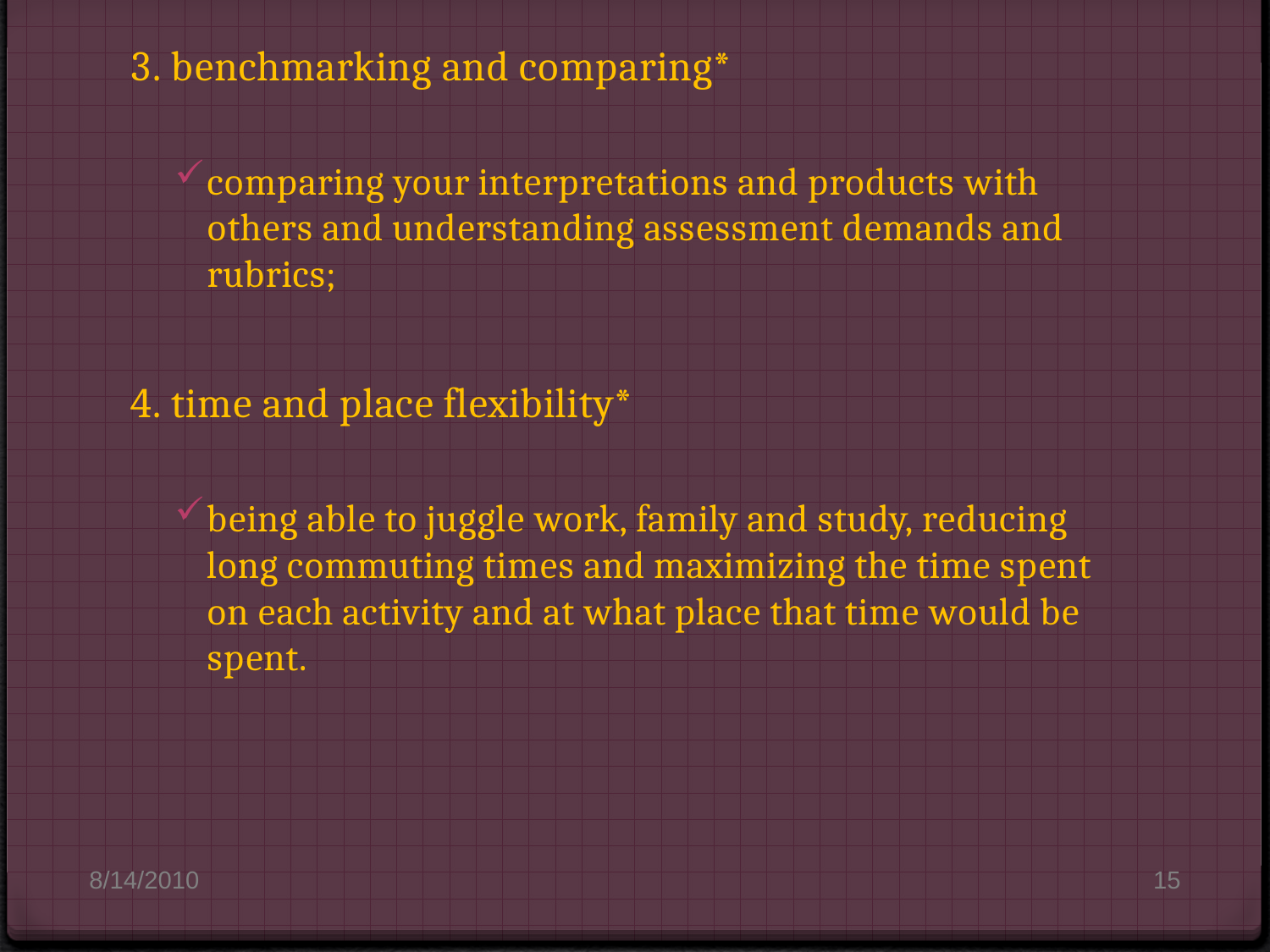

3. benchmarking and comparing*

comparing your interpretations and products with others and understanding assessment demands and rubrics;

4. time and place flexibility*

being able to juggle work, family and study, reducing long commuting times and maximizing the time spent on each activity and at what place that time would be spent.

8/14/2010

15